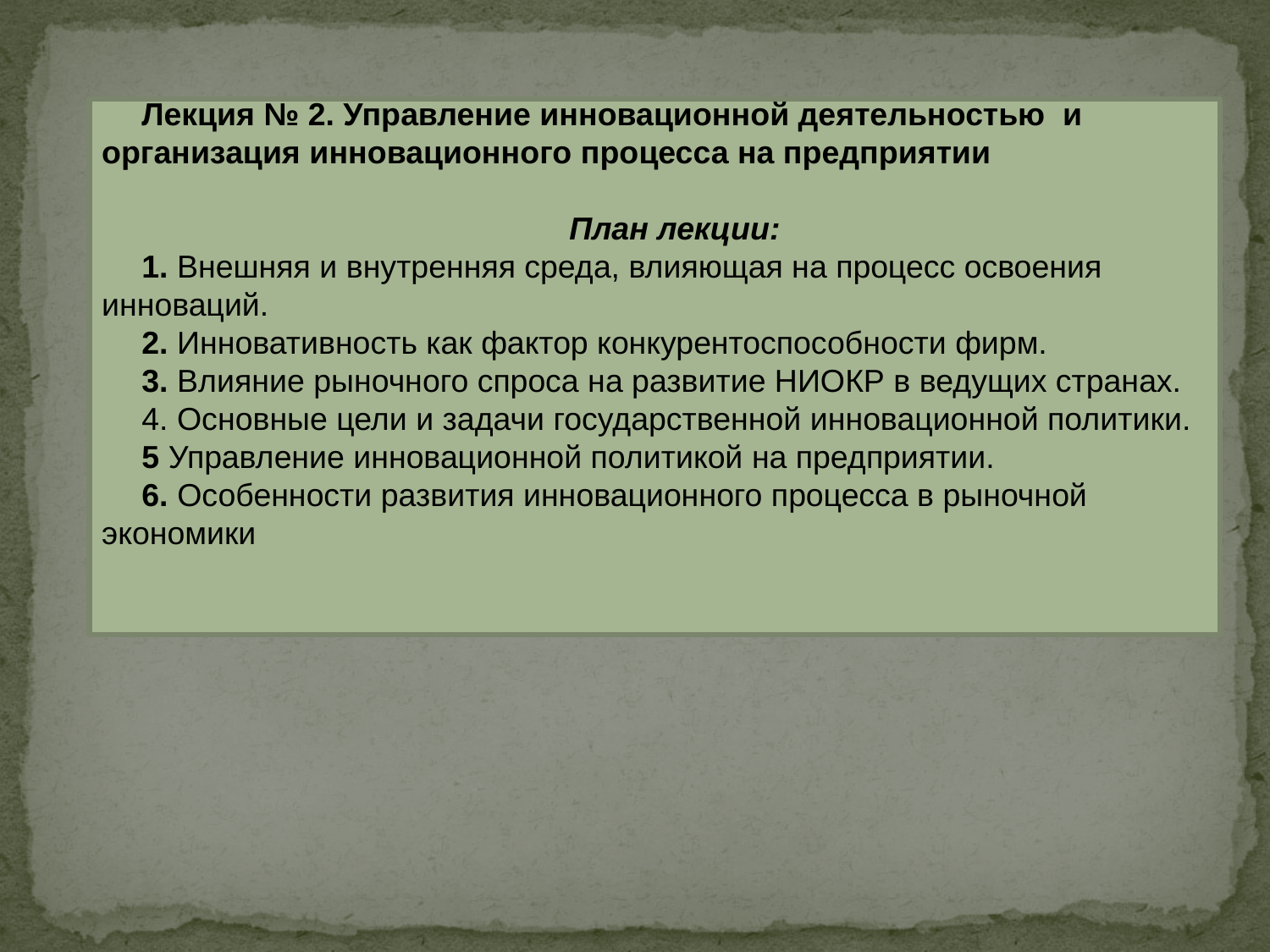

Лекция № 2. Управление инновационной деятельностью  и организация инновационного процесса на предприятии

План лекции:
1. Внешняя и внутренняя среда, влияющая на процесс освоения инноваций.
2. Инновативность как фактор конкурентоспособности фирм.
3. Влияние рыночного спроса на развитие НИОКР в ведущих странах.
4. Основные цели и задачи государственной инновационной политики.
5 Управление инновационной политикой на предприятии.
6. Особенности развития инновационного процесса в рыночной экономики